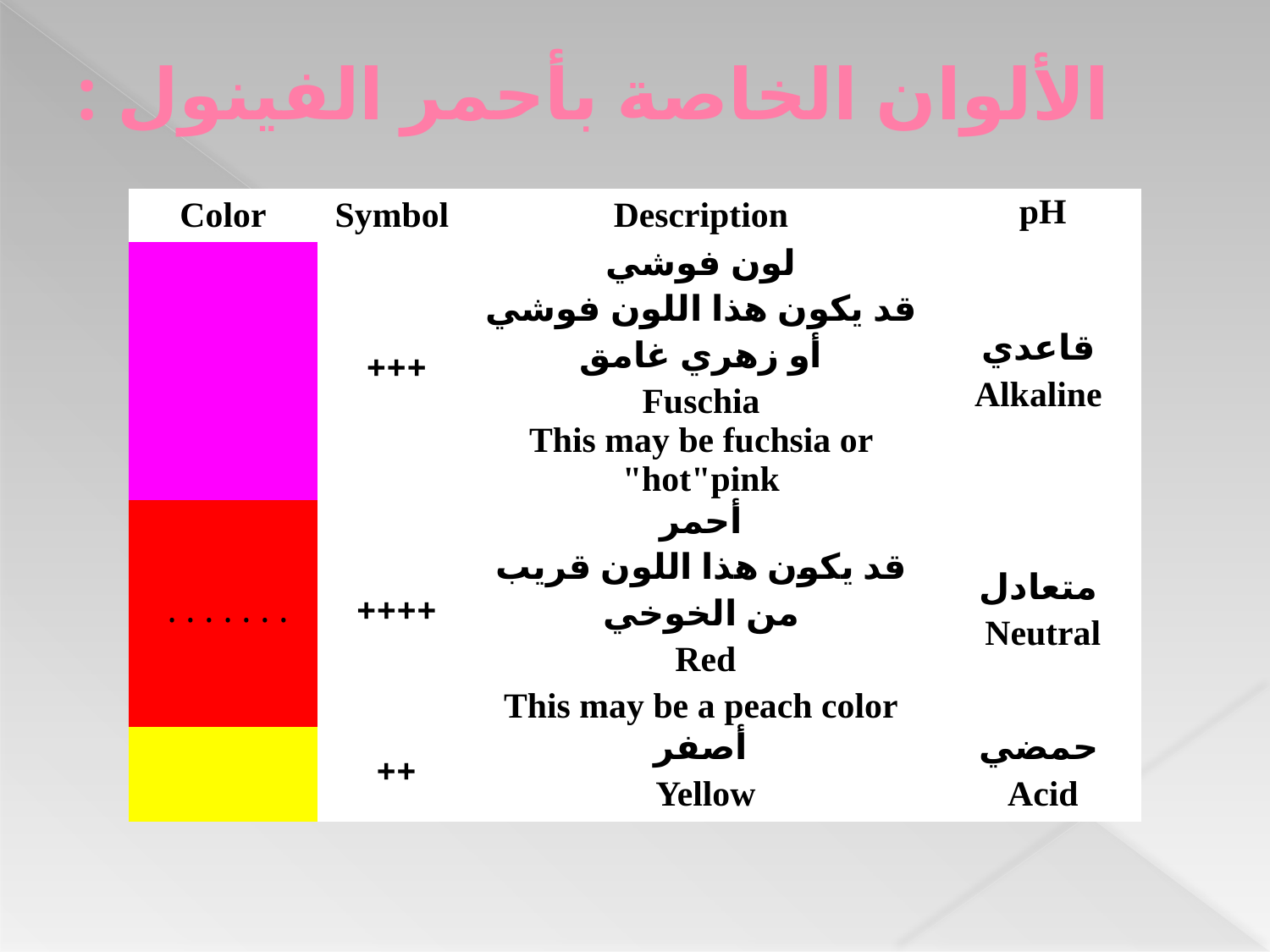

# الألوان الخاصة بأحمر الفينول :
| Color | Symbol | Description | pH |
| --- | --- | --- | --- |
|  | +++ | لون فوشي قد يكون هذا اللون فوشي أو زهري غامق Fuschia This may be fuchsia or "hot"pink | قاعدي Alkaline |
| . . . . . . . | ++++ | أحمر قد يكون هذا اللون قريب من الخوخي Red  This may be a peach color | متعادل Neutral |
|  | ++ | أصفر Yellow | حمضي Acid |